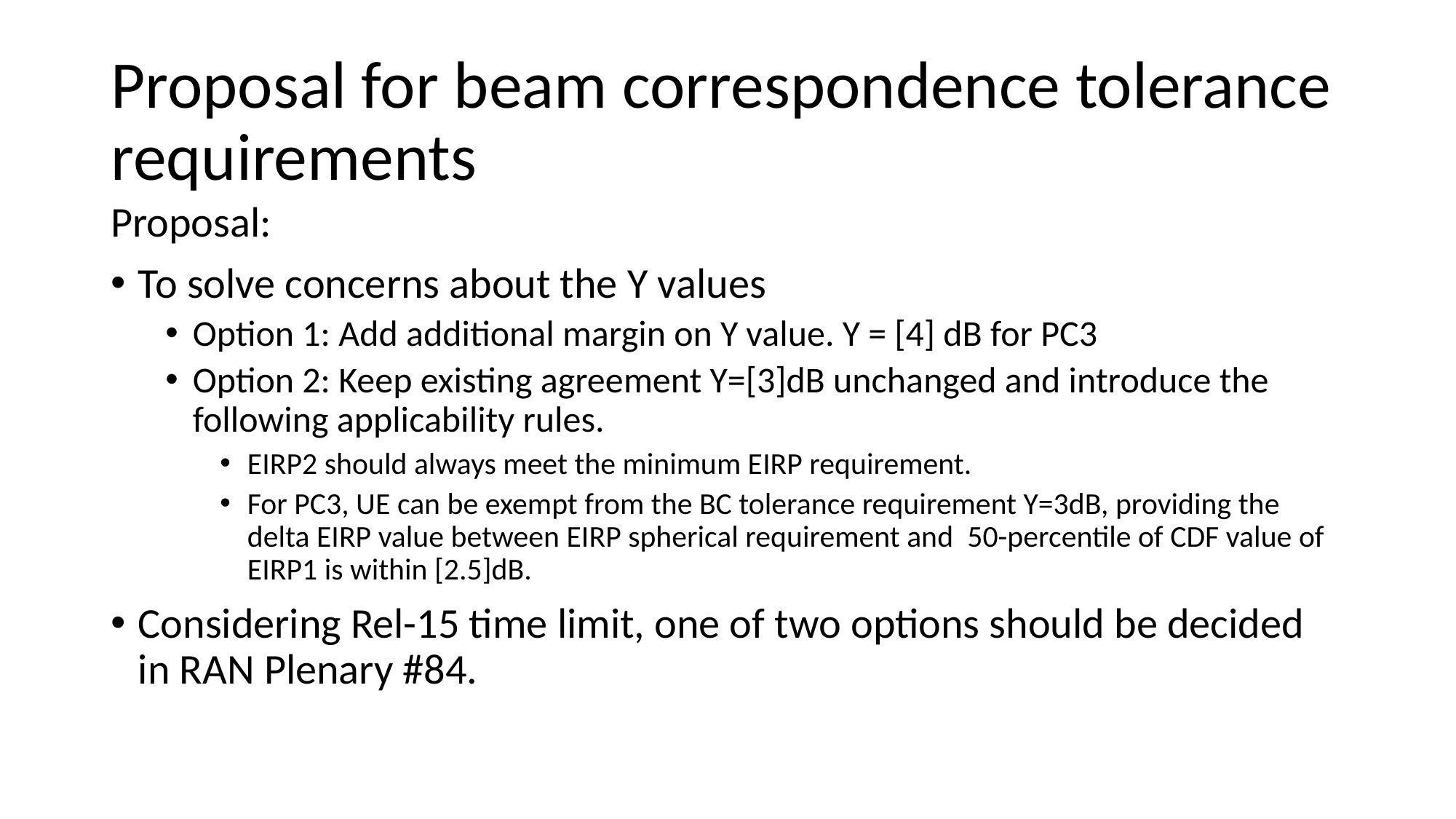

# Proposal for beam correspondence tolerance requirements
Proposal:
To solve concerns about the Y values
Option 1: Add additional margin on Y value. Y = [4] dB for PC3
Option 2: Keep existing agreement Y=[3]dB unchanged and introduce the following applicability rules.
EIRP2 should always meet the minimum EIRP requirement.
For PC3, UE can be exempt from the BC tolerance requirement Y=3dB, providing the delta EIRP value between EIRP spherical requirement and  50-percentile of CDF value of EIRP1 is within [2.5]dB.
Considering Rel-15 time limit, one of two options should be decided in RAN Plenary #84.